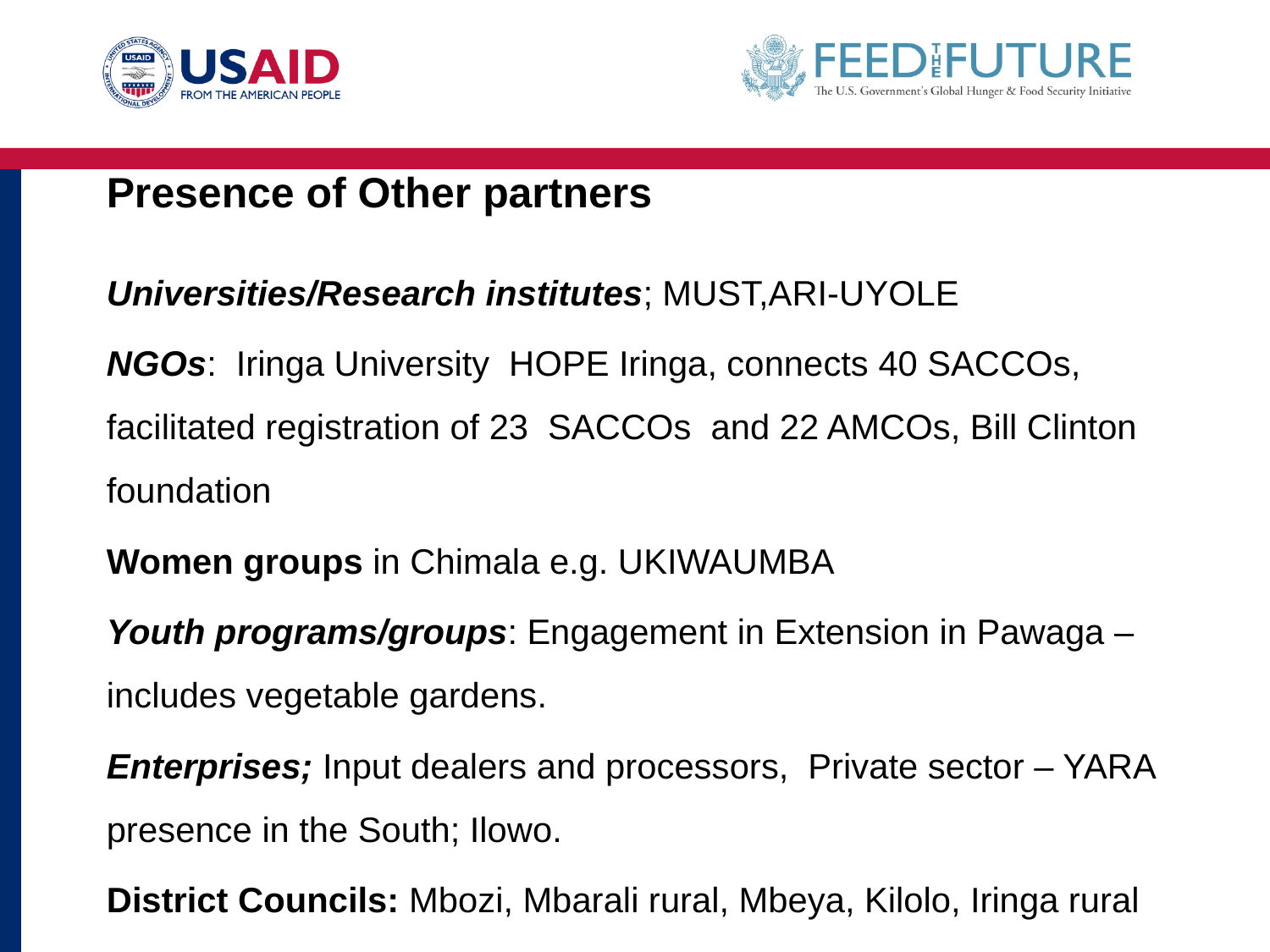

# Presence of Other partners
Universities/Research institutes; MUST,ARI-UYOLE
NGOs:  Iringa University  HOPE Iringa, connects 40 SACCOs, facilitated registration of 23  SACCOs  and 22 AMCOs, Bill Clinton foundation
Women groups in Chimala e.g. UKIWAUMBA
Youth programs/groups: Engagement in Extension in Pawaga – includes vegetable gardens.
Enterprises; Input dealers and processors,  Private sector – YARA presence in the South; Ilowo.
District Councils: Mbozi, Mbarali rural, Mbeya, Kilolo, Iringa rural